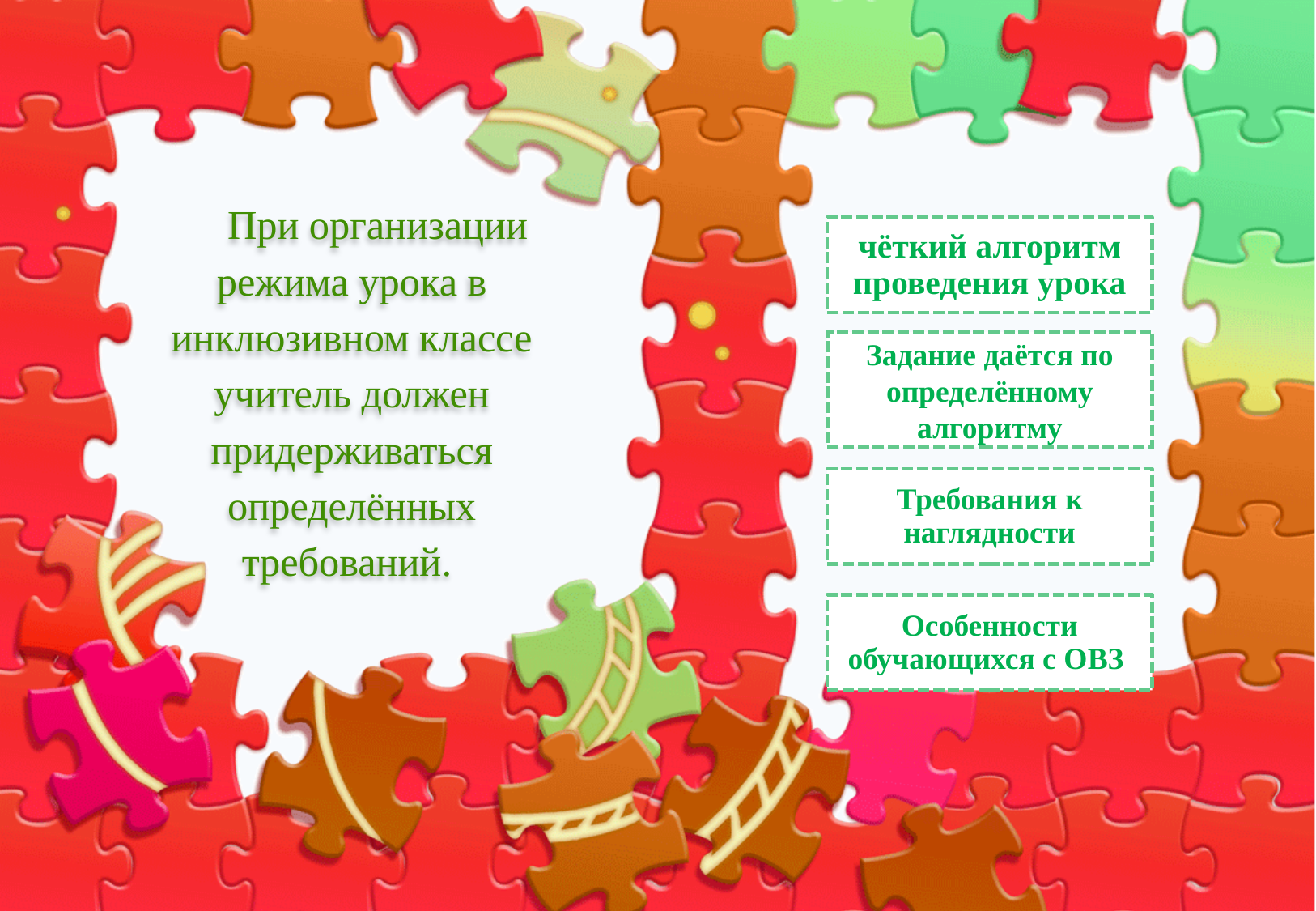

# При организации режима урока в инклюзивном классе учитель должен придерживаться определённых требований.
чёткий алгоритм проведения урока
Задание даётся по определённому алгоритму
Требования к наглядности
Особенности обучающихся с ОВЗ